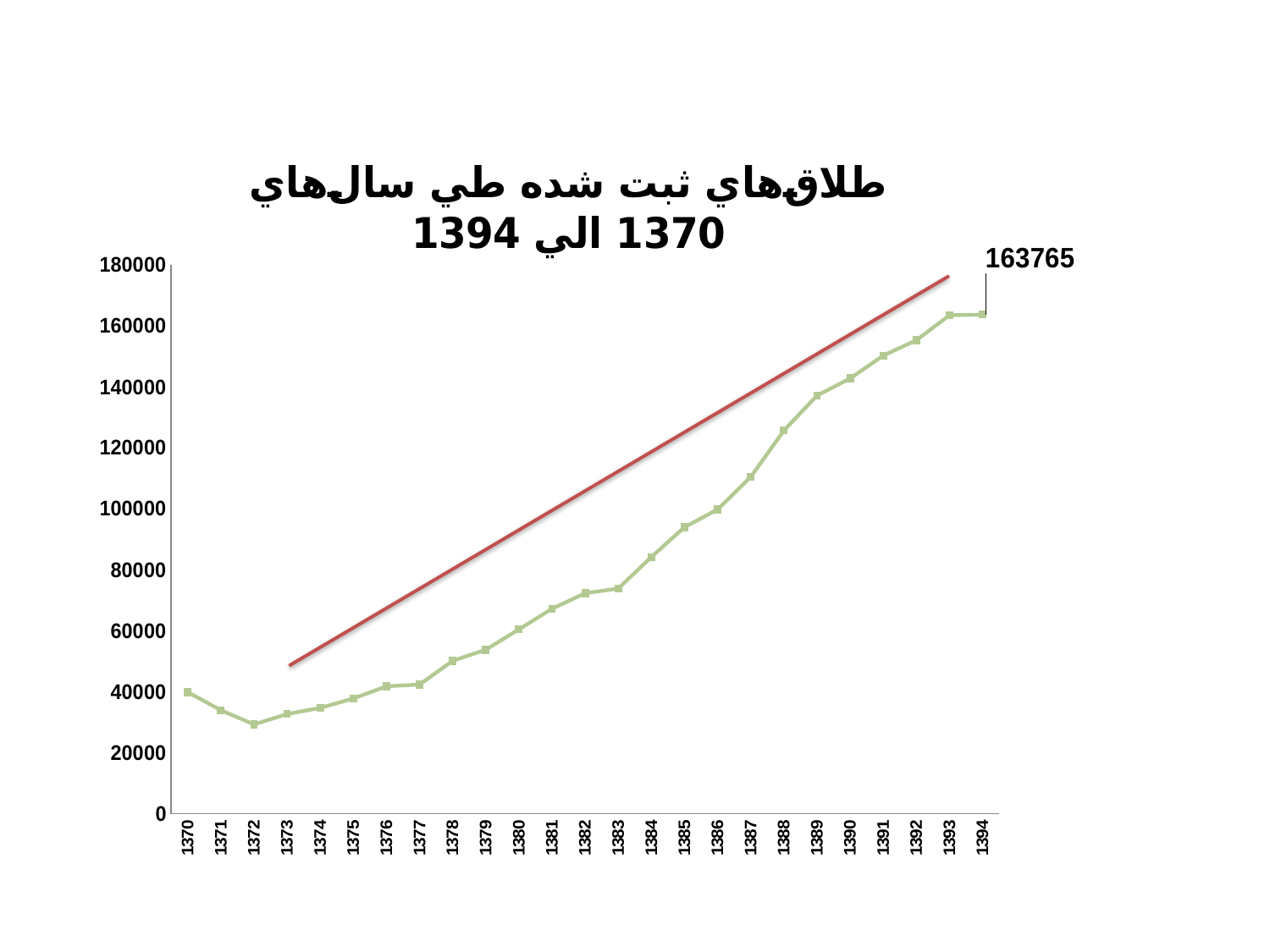

### Chart: طلاق‌هاي ثبت شده طي سال‌هاي 1370 الي 1394

| Category |  |
|---|---|
| 1370 | 39899.0 |
| 1371 | 33983.0 |
| 1372 | 29312.0 |
| 1373 | 32706.0 |
| 1374 | 34738.0 |
| 1375 | 37817.0 |
| 1376 | 41816.0 |
| 1377 | 42391.0 |
| 1378 | 50179.0 |
| 1379 | 53797.0 |
| 1380 | 60500.0 |
| 1381 | 67256.0 |
| 1382 | 72359.0 |
| 1383 | 73882.0 |
| 1384 | 84241.0 |
| 1385 | 94040.0 |
| 1386 | 99852.0 |
| 1387 | 110510.0 |
| 1388 | 125747.0 |
| 1389 | 137200.0 |
| 1390 | 142841.0 |
| 1391 | 150324.0 |
| 1392 | 155369.0 |
| 1393 | 163569.0 |
| 1394 | 163765.0 |